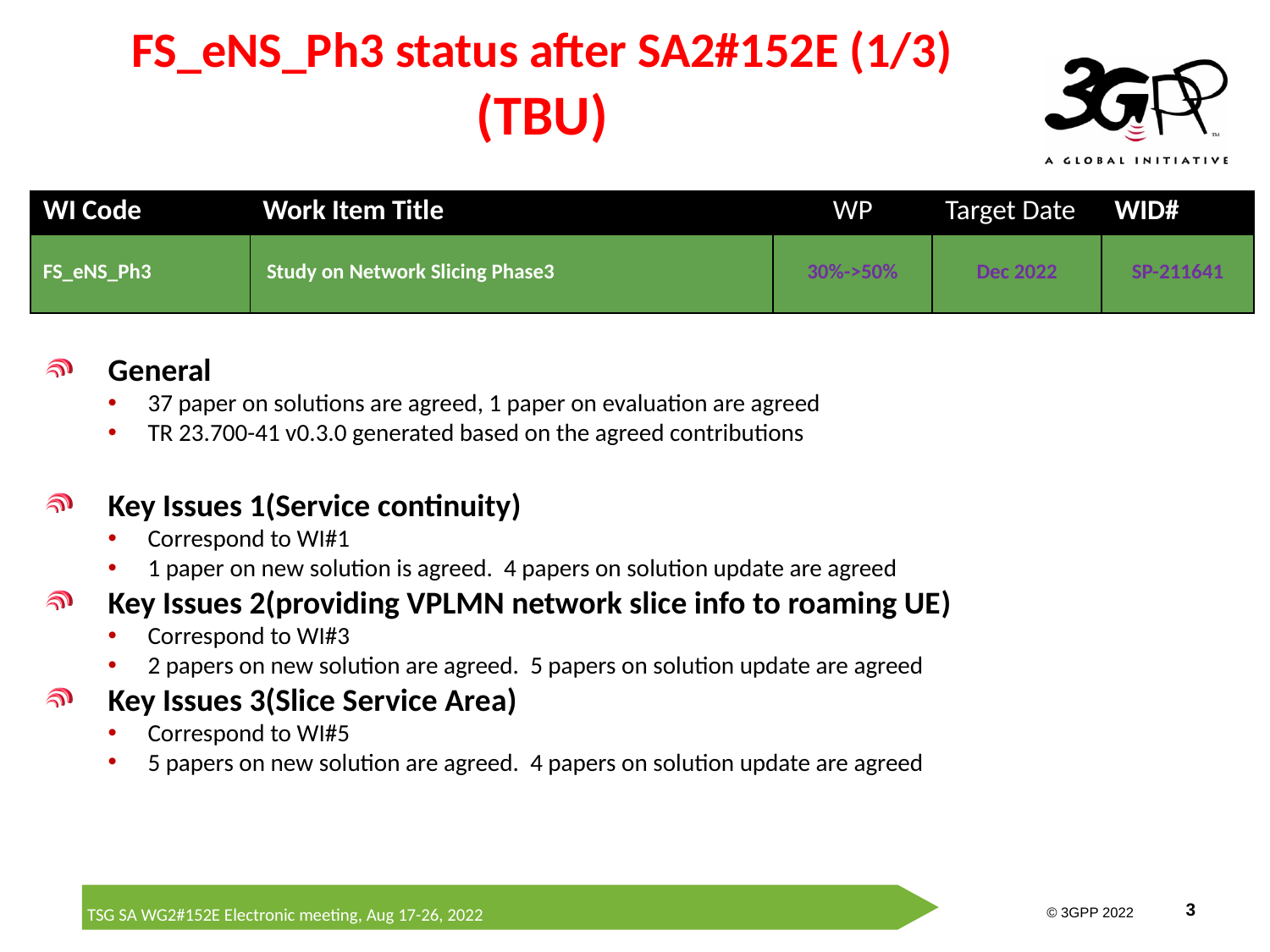

# FS_eNS_Ph3 status after SA2#152E (1/3) (TBU)
| WI Code | Work Item Title | WP | Target Date | WID# |
| --- | --- | --- | --- | --- |
| FS\_eNS\_Ph3 | Study on Network Slicing Phase3 | 30%->50% | Dec 2022 | SP-211641 |
General
37 paper on solutions are agreed, 1 paper on evaluation are agreed
TR 23.700-41 v0.3.0 generated based on the agreed contributions

Key Issues 1(Service continuity)
Correspond to WI#1
1 paper on new solution is agreed.  4 papers on solution update are agreed
Key Issues 2(providing VPLMN network slice info to roaming UE)
Correspond to WI#3
2 papers on new solution are agreed.  5 papers on solution update are agreed
Key Issues 3(Slice Service Area)
Correspond to WI#5
5 papers on new solution are agreed.  4 papers on solution update are agreed